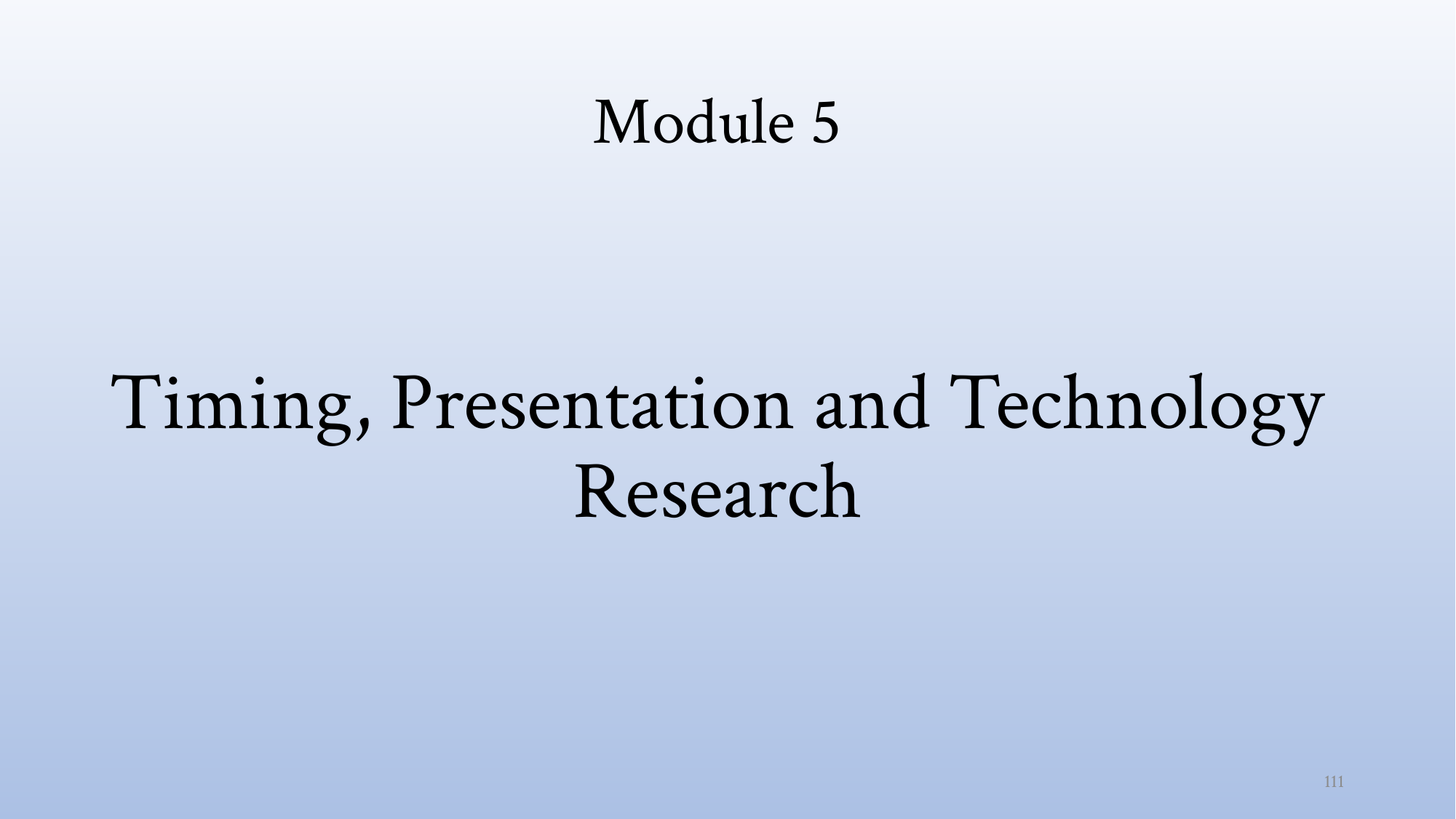

Module 5
Timing, Presentation and Technology Research
111